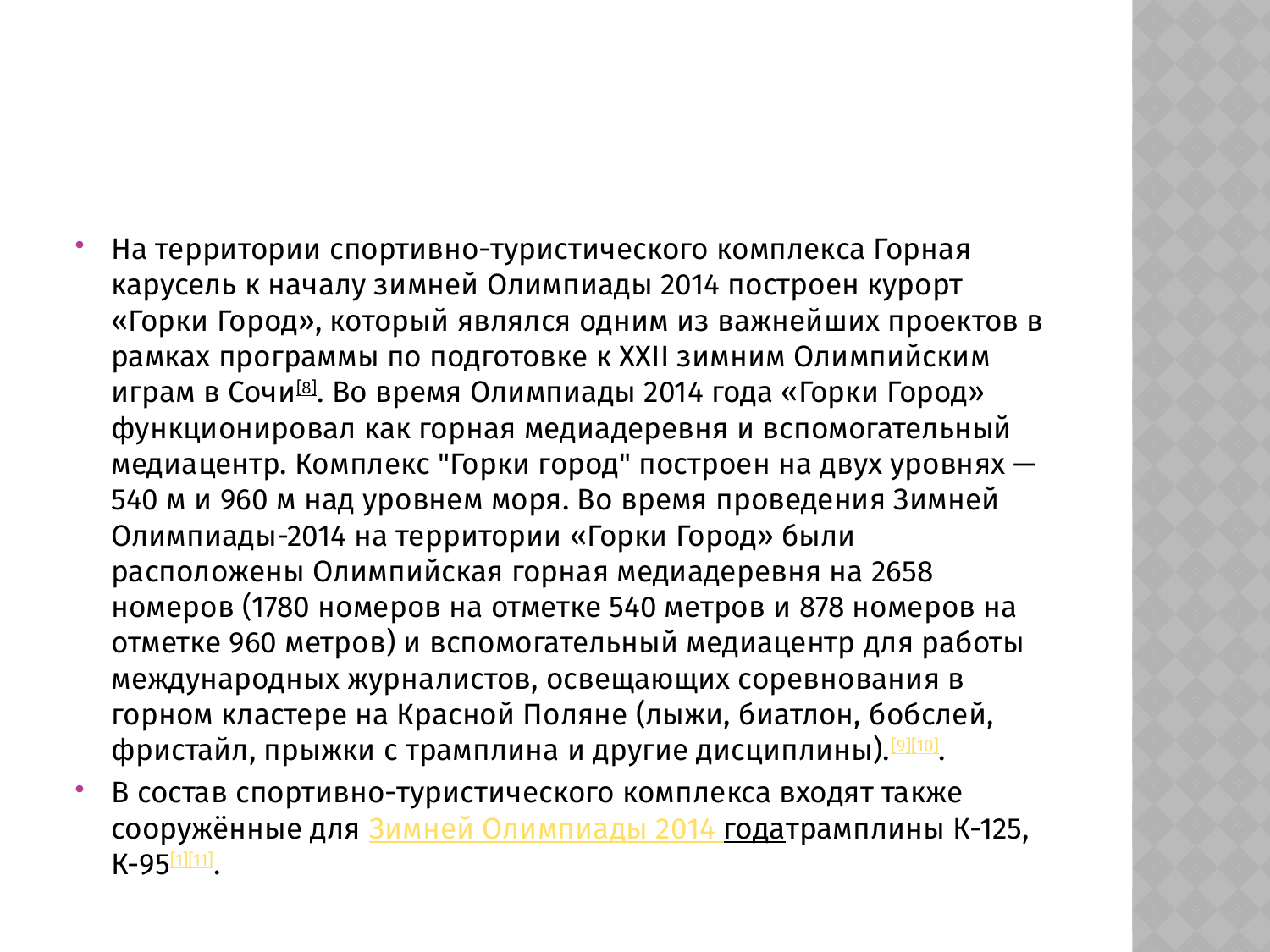

#
На территории спортивно-туристического комплекса Горная карусель к началу зимней Олимпиады 2014 построен курорт «Горки Город», который являлся одним из важнейших проектов в рамках программы по подготовке к XXII зимним Олимпийским играм в Сочи[8]. Во время Олимпиады 2014 года «Горки Город» функционировал как горная медиадеревня и вспомогательный медиацентр. Комплекс "Горки город" построен на двух уровнях — 540 м и 960 м над уровнем моря. Во время проведения Зимней Олимпиады-2014 на территории «Горки Город» были расположены Олимпийская горная медиадеревня на 2658 номеров (1780 номеров на отметке 540 метров и 878 номеров на отметке 960 метров) и вспомогательный медиацентр для работы международных журналистов, освещающих соревнования в горном кластере на Красной Поляне (лыжи, биатлон, бобслей, фристайл, прыжки с трамплина и другие дисциплины).[9][10].
В состав спортивно-туристического комплекса входят также сооружённые для Зимней Олимпиады 2014 годатрамплины К-125, К-95[1][11].